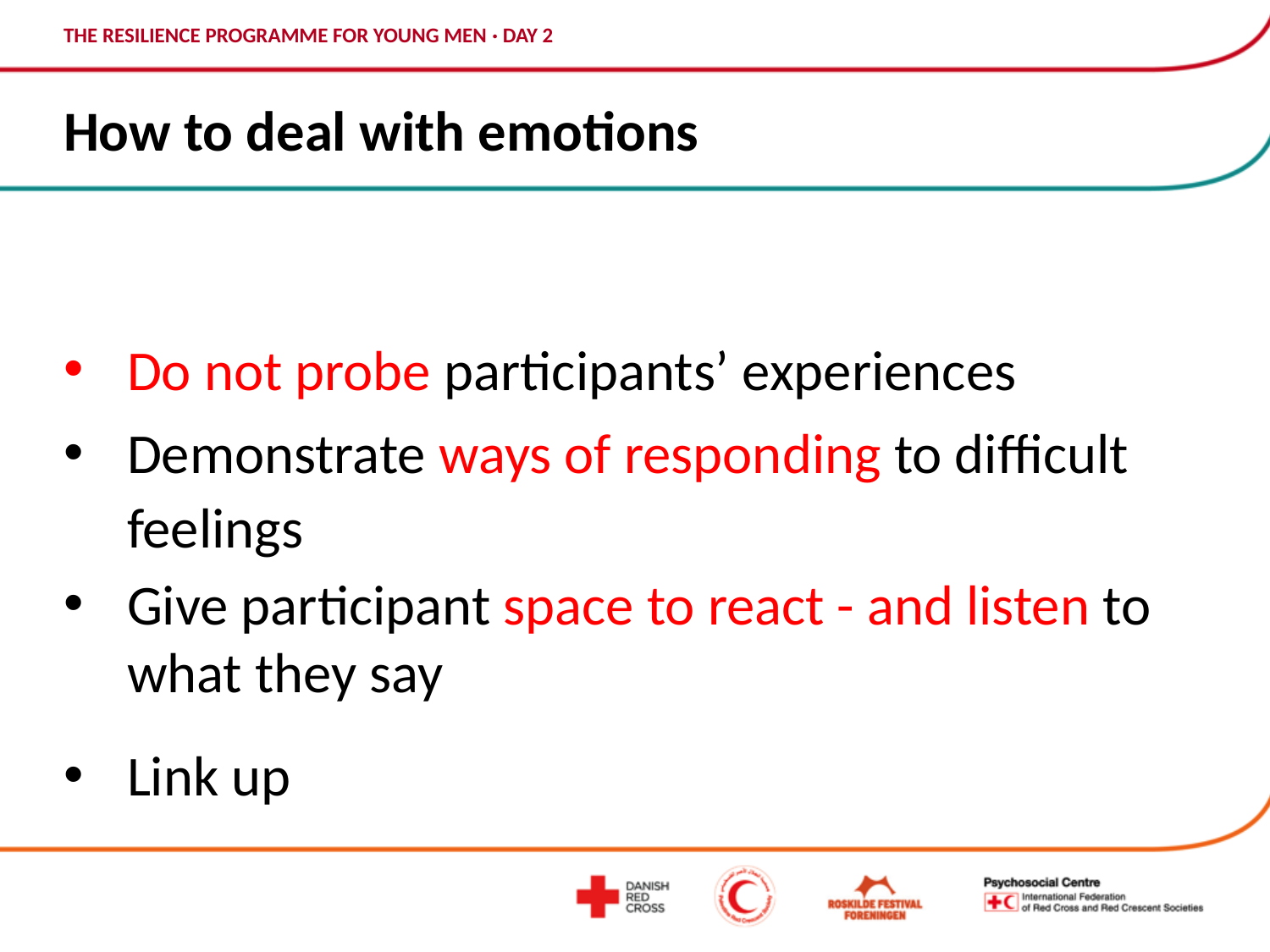

# How to deal with emotions
Do not probe participants’ experiences
Demonstrate ways of responding to difficult feelings
Give participant space to react - and listen to what they say
Link up